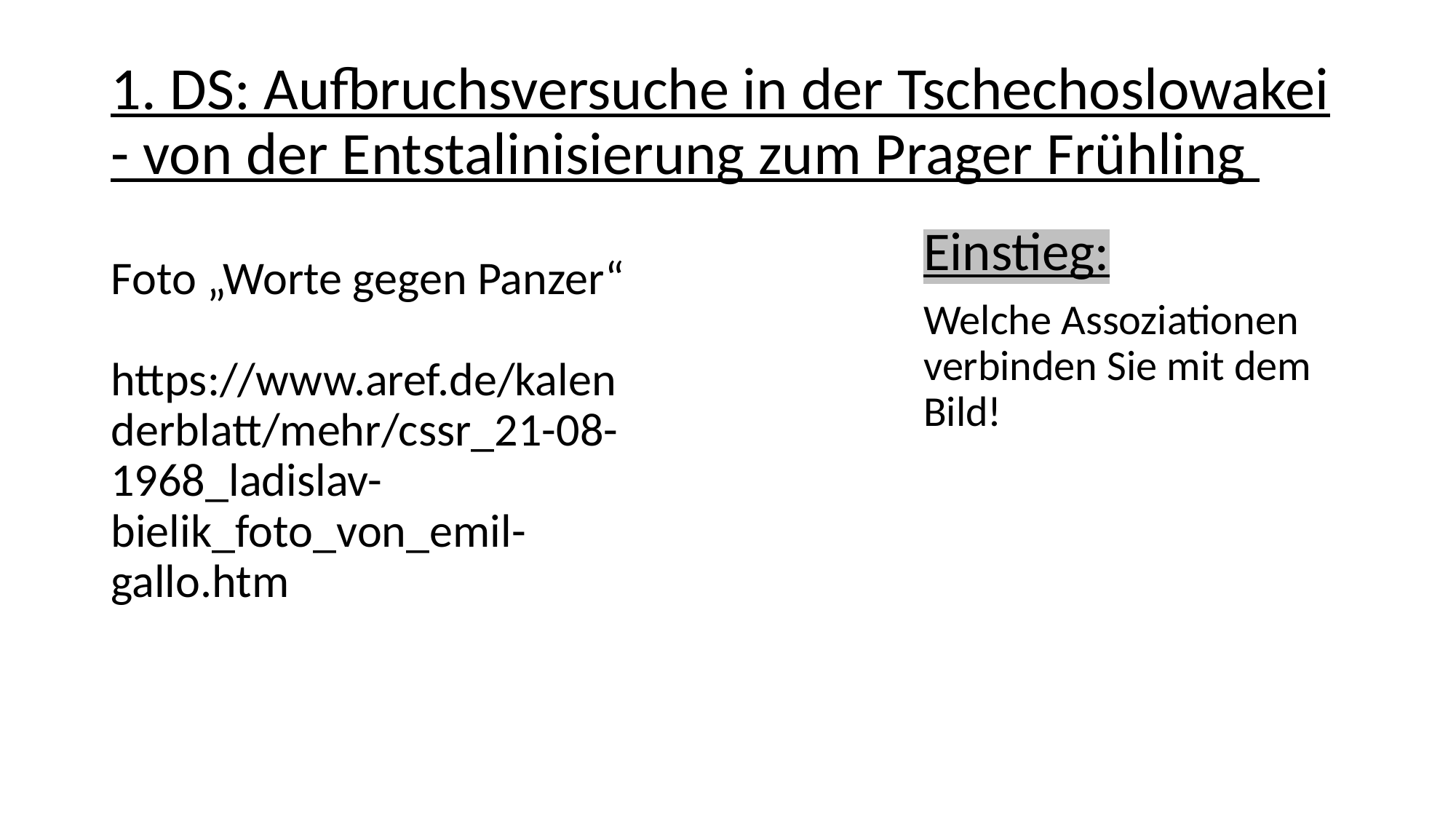

# 1. DS: Aufbruchsversuche in der Tschechoslowakei - von der Entstalinisierung zum Prager Frühling
Einstieg:
Welche Assoziationen verbinden Sie mit dem Bild!
Foto „Worte gegen Panzer“
https://www.aref.de/kalenderblatt/mehr/cssr_21-08-1968_ladislav-bielik_foto_von_emil-gallo.htm